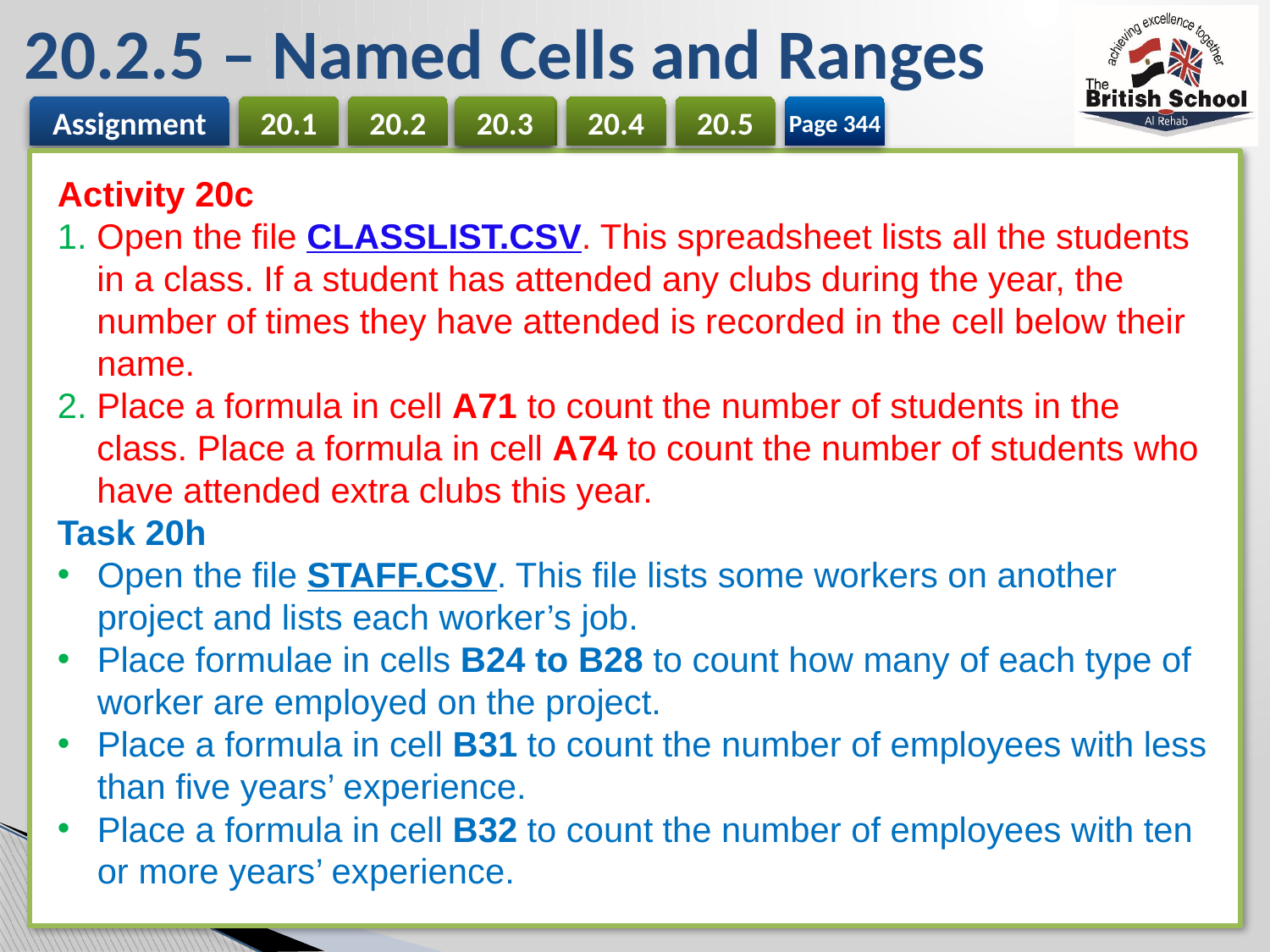

# 20.2.5 – Named Cells and Ranges
20.3
Page 344
Activity 20c
Open the file CLASSLIST.CSV. This spreadsheet lists all the students in a class. If a student has attended any clubs during the year, the number of times they have attended is recorded in the cell below their name.
Place a formula in cell A71 to count the number of students in the class. Place a formula in cell A74 to count the number of students who have attended extra clubs this year.
Task 20h
Open the file STAFF.CSV. This file lists some workers on another project and lists each worker’s job.
Place formulae in cells B24 to B28 to count how many of each type of worker are employed on the project.
Place a formula in cell B31 to count the number of employees with less than five years’ experience.
Place a formula in cell B32 to count the number of employees with ten or more years’ experience.